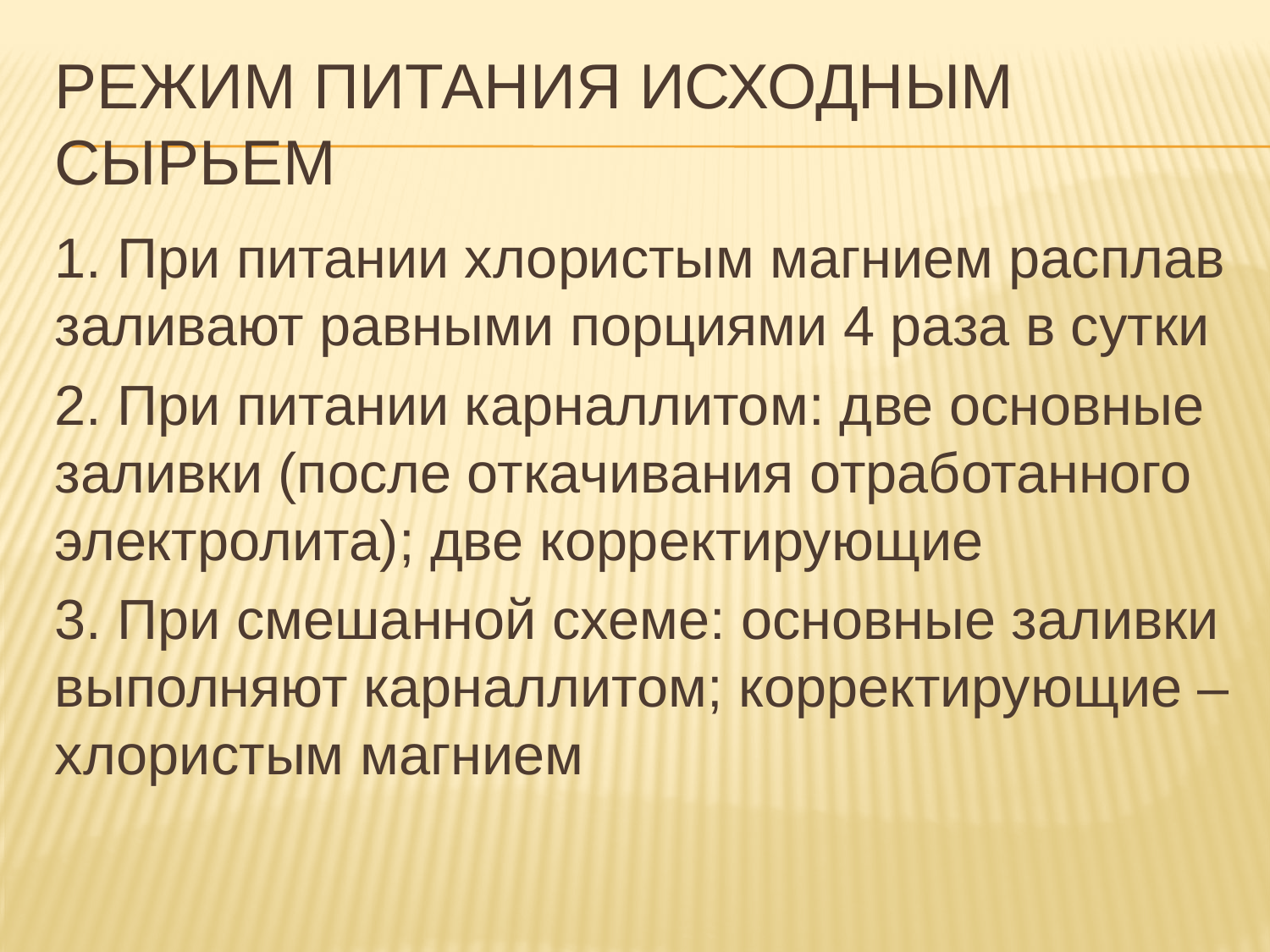

# РЕЖИМ ПИТАНИЯ исходным сырьем
1. При питании хлористым магнием расплав заливают равными порциями 4 раза в сутки
2. При питании карналлитом: две основные заливки (после откачивания отработанного электролита); две корректирующие
3. При смешанной схеме: основные заливки выполняют карналлитом; корректирующие – хлористым магнием